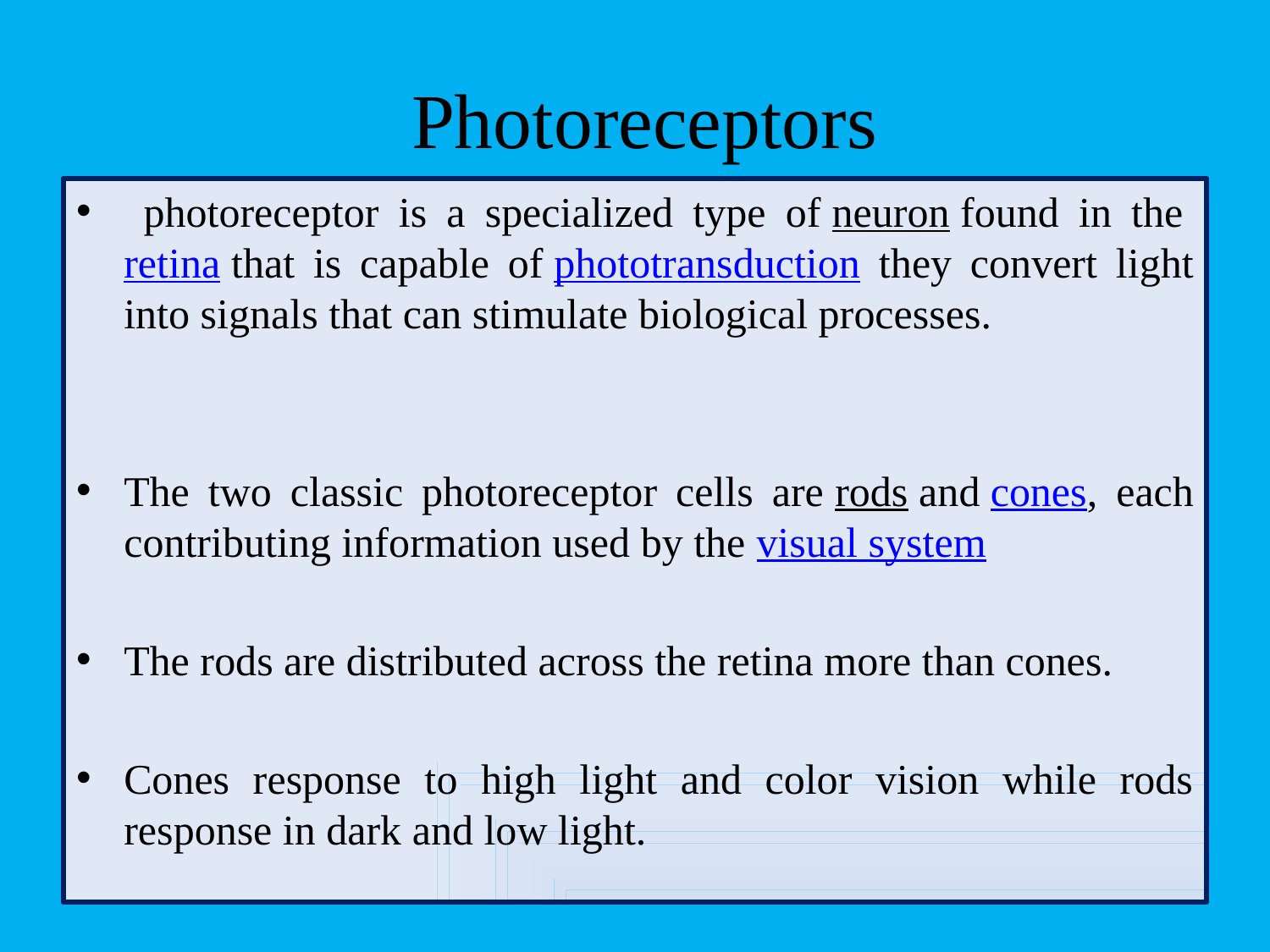

# Photoreceptors
 photoreceptor is a specialized type of neuron found in the retina that is capable of phototransduction they convert light into signals that can stimulate biological processes.

The two classic photoreceptor cells are rods and cones, each contributing information used by the visual system

The rods are distributed across the retina more than cones.

Cones response to high light and color vision while rods response in dark and low light.